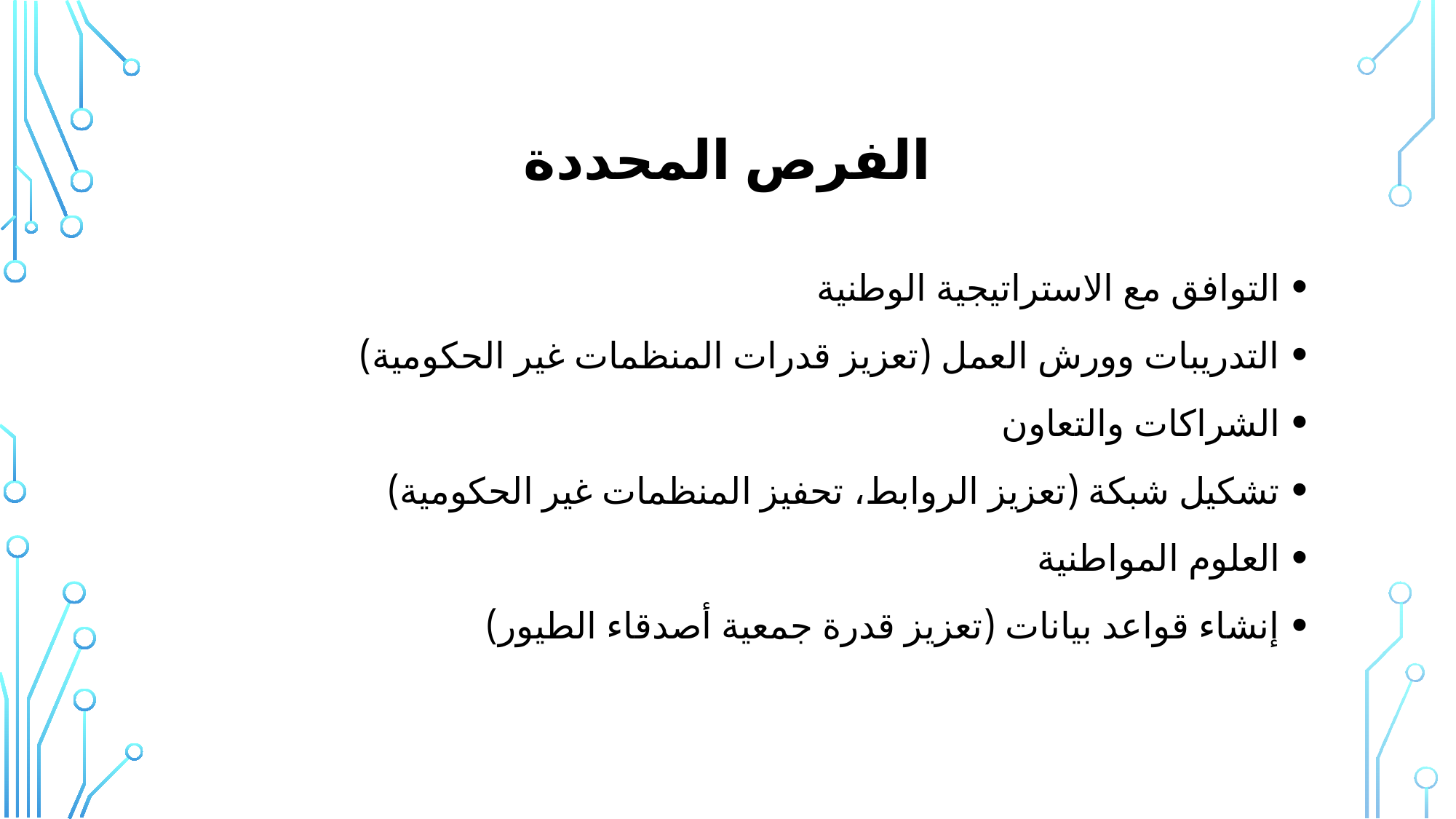

# الفرص المحددة
التوافق مع الاستراتيجية الوطنية
التدريبات وورش العمل (تعزيز قدرات المنظمات غير الحكومية)
الشراكات والتعاون
تشكيل شبكة (تعزيز الروابط، تحفيز المنظمات غير الحكومية)
العلوم المواطنية
إنشاء قواعد بيانات (تعزيز قدرة جمعية أصدقاء الطيور)